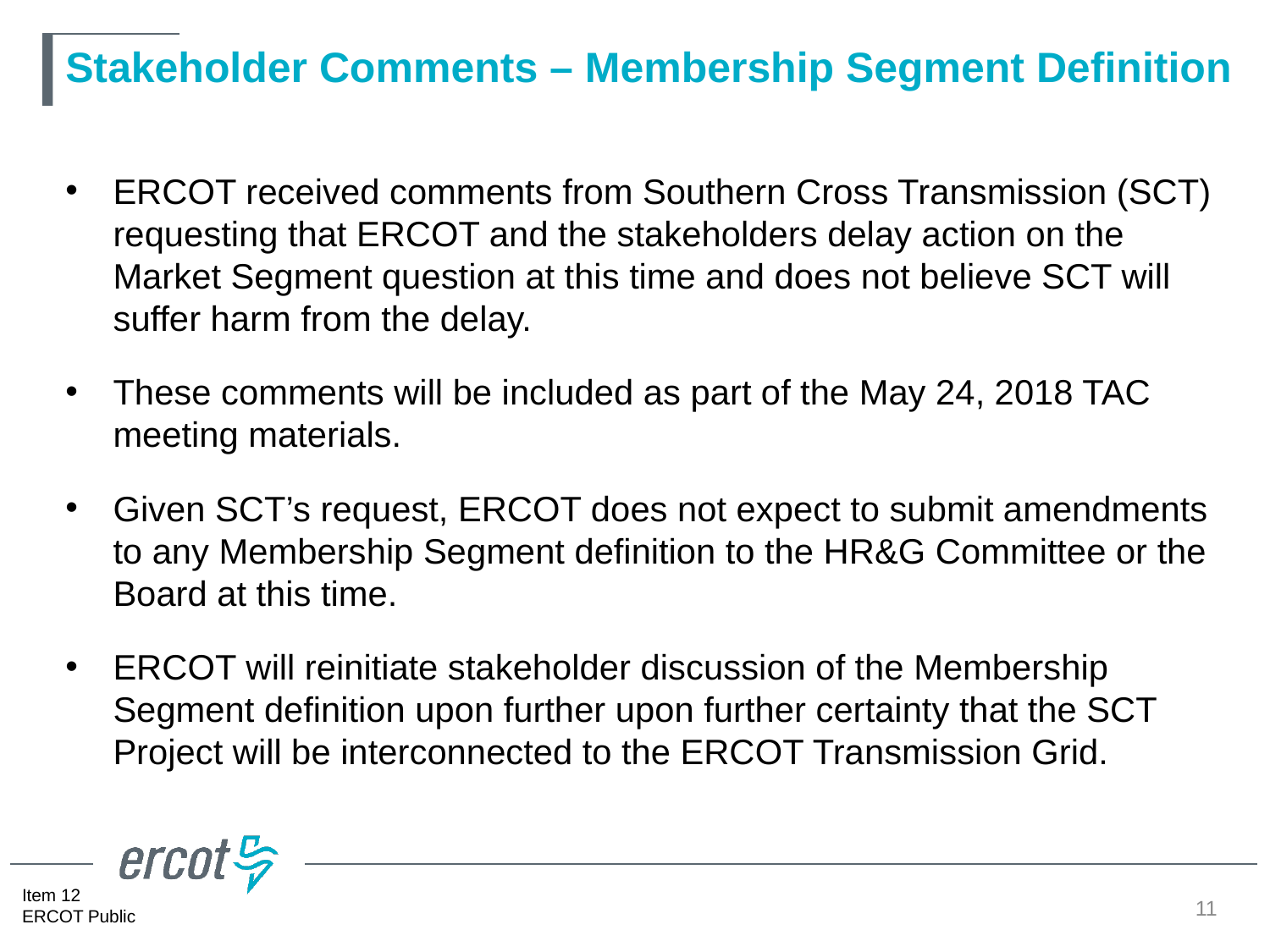

# Stakeholder Comments – Membership Segment Definition

ERCOT received comments from Southern Cross Transmission (SCT) requesting that ERCOT and the stakeholders delay action on the Market Segment question at this time and does not believe SCT will suffer harm from the delay.

These comments will be included as part of the May 24, 2018 TAC meeting materials.

Given SCT’s request, ERCOT does not expect to submit amendments to any Membership Segment definition to the HR&G Committee or the Board at this time.

ERCOT will reinitiate stakeholder discussion of the Membership Segment definition upon further upon further certainty that the SCT Project will be interconnected to the ERCOT Transmission Grid.
11